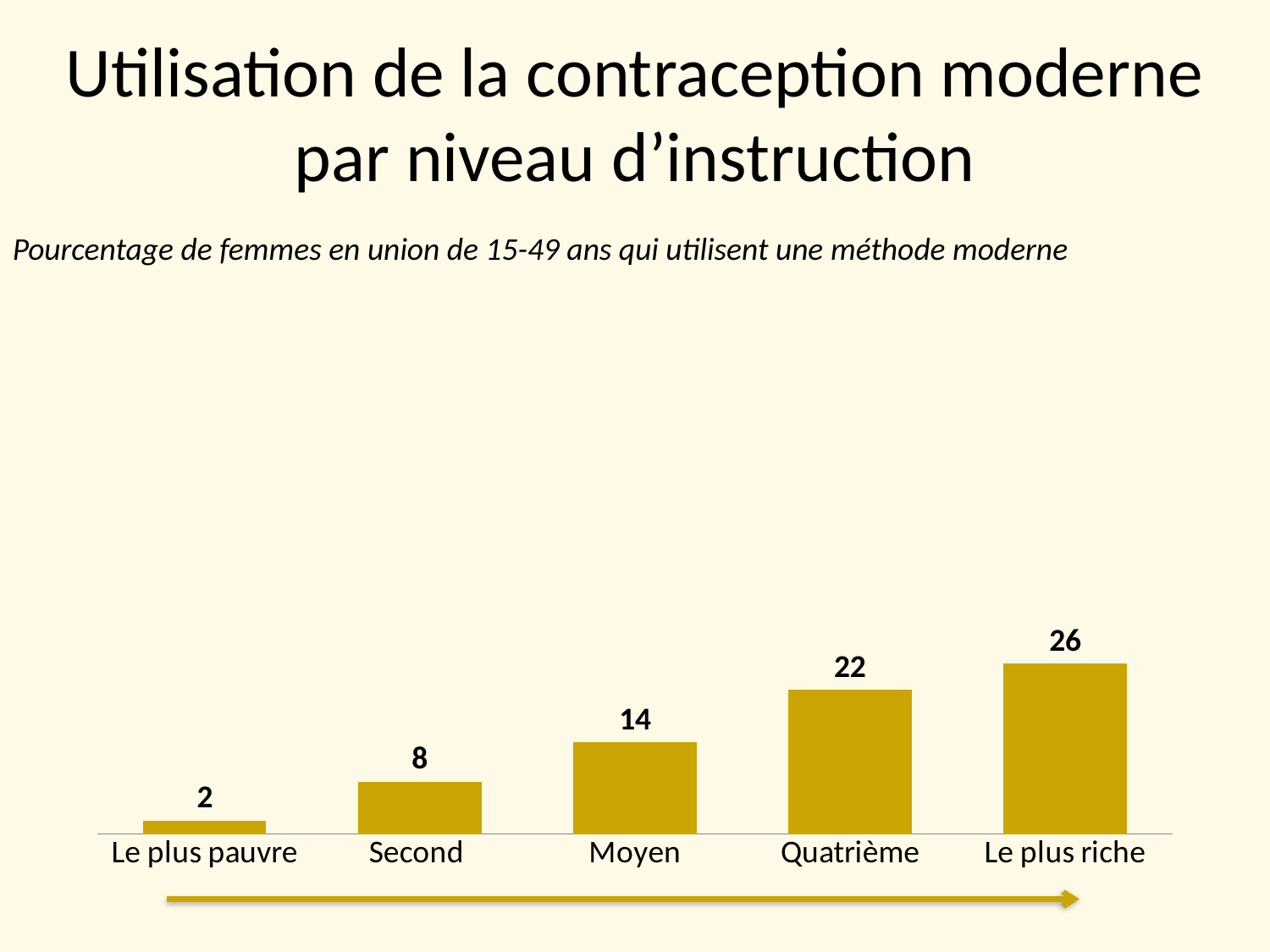

# Utilisation de la contraception moderne par niveau d’instruction

### Chart

| Category | Series 1 |
|---|---|
| Le plus pauvre | 2.0 |
| Second  | 8.0 |
| Moyen | 14.0 |
| Quatrième | 22.0 |
| Le plus riche | 26.0 |
Pourcentage de femmes en union de 15-49 ans qui utilisent une méthode moderne